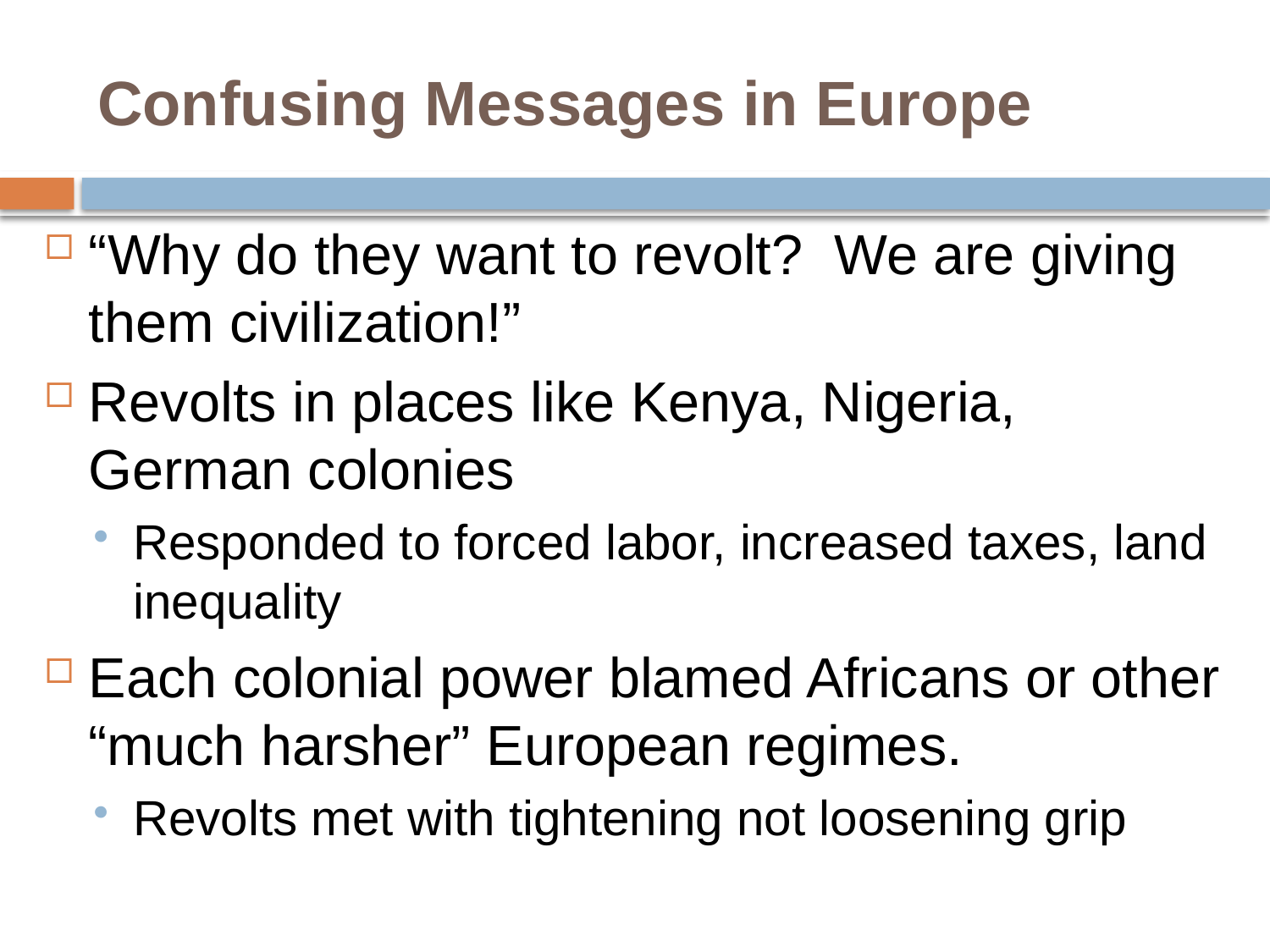

# Confusing Messages in Europe
“Why do they want to revolt?  We are giving them civilization!”
Revolts in places like Kenya, Nigeria, German colonies
Responded to forced labor, increased taxes, land inequality
Each colonial power blamed Africans or other “much harsher” European regimes.
Revolts met with tightening not loosening grip